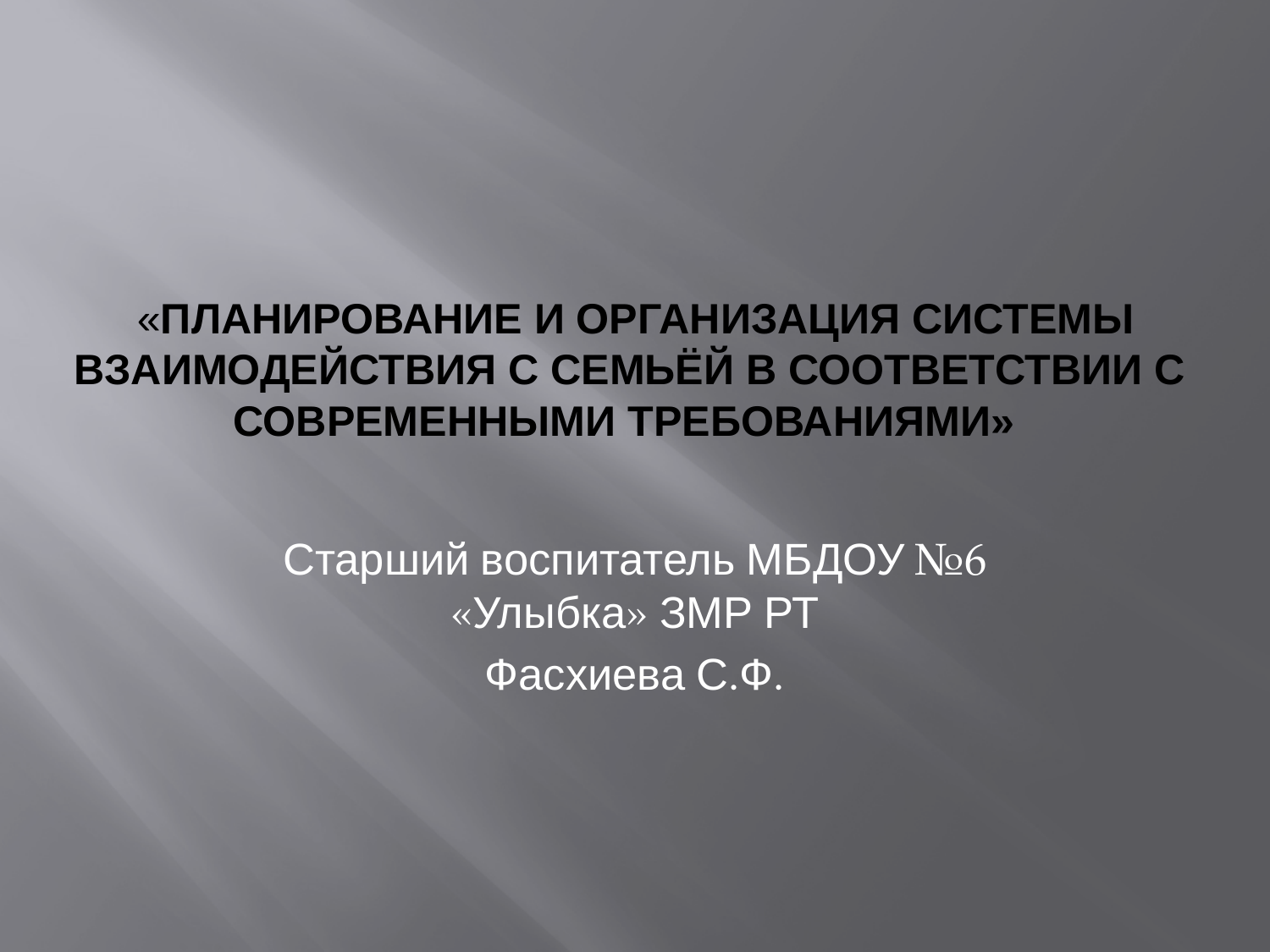

# «Планирование и организация системы взаимодействия с семьёй в соответствии с современными требованиями»

Старший воспитатель МБДОУ №6 «Улыбка» ЗМР РТ
Фасхиева С.Ф.